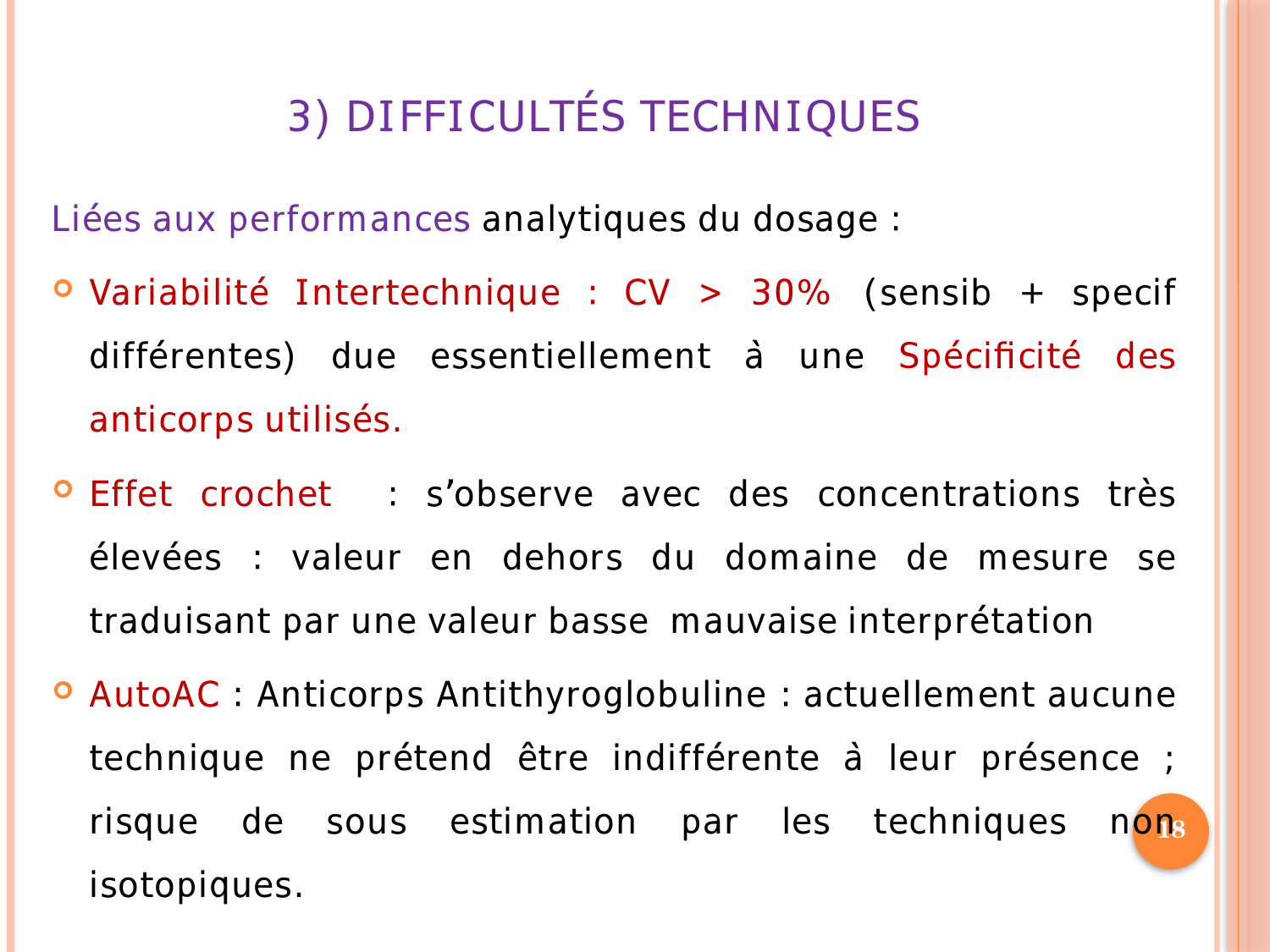

# 3) DIFFICULTÉS TECHNIQUES
Liées aux performances analytiques du dosage :
Variabilité Intertechnique : CV > 30% (sensib + specif différentes) due essentiellement à une Spécificité des anticorps utilisés.
Effet crochet  : s’observe avec des concentrations très élevées : valeur en dehors du domaine de mesure se traduisant par une valeur basse  mauvaise interprétation
AutoAC : Anticorps Antithyroglobuline : actuellement aucune technique ne prétend être indifférente à leur présence ; risque de sous estimation par les techniques non isotopiques.

18